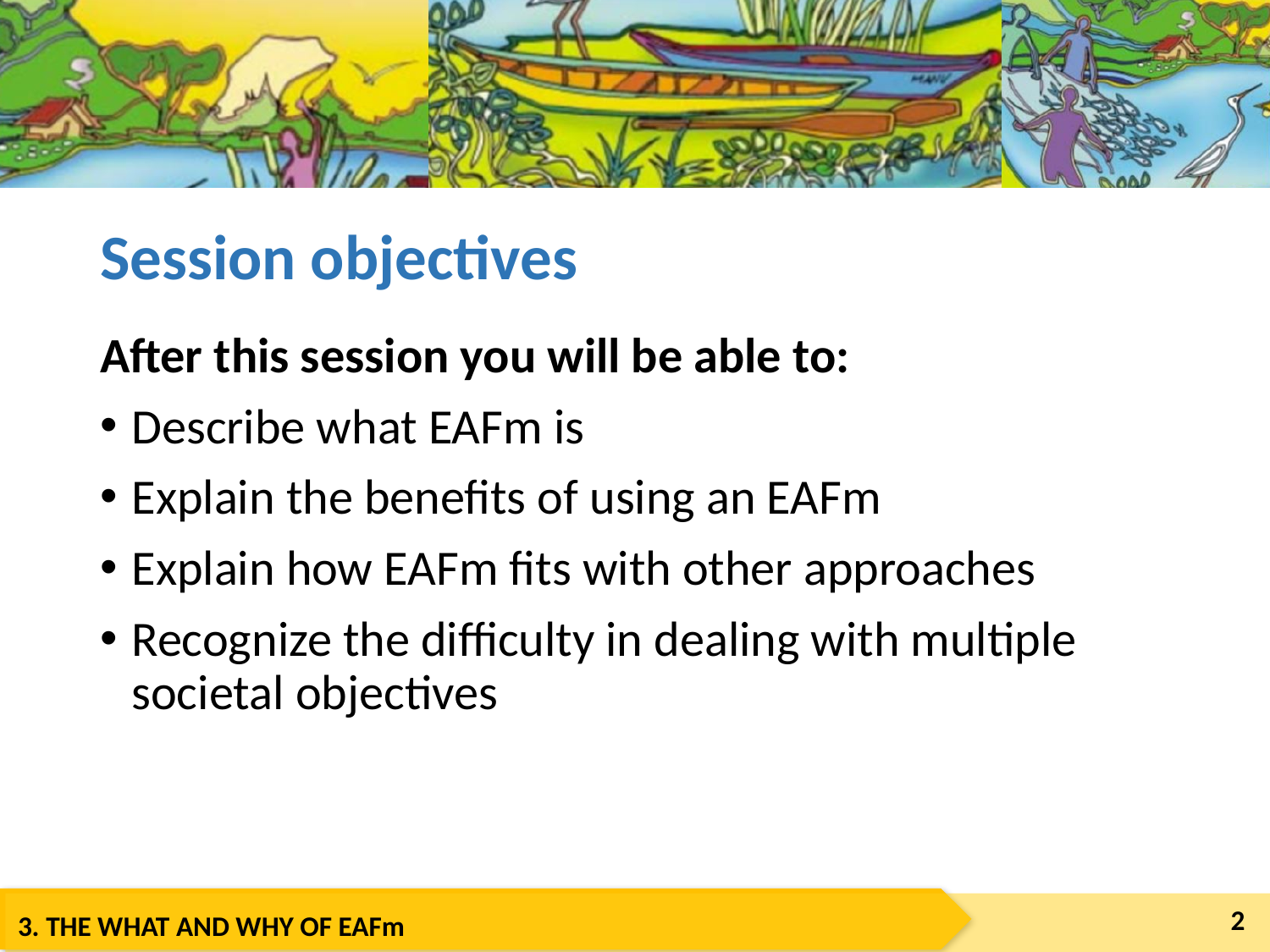

# Session objectives

After this session you will be able to:
Describe what EAFm is
Explain the benefits of using an EAFm
Explain how EAFm fits with other approaches
Recognize the difficulty in dealing with multiple societal objectives
2